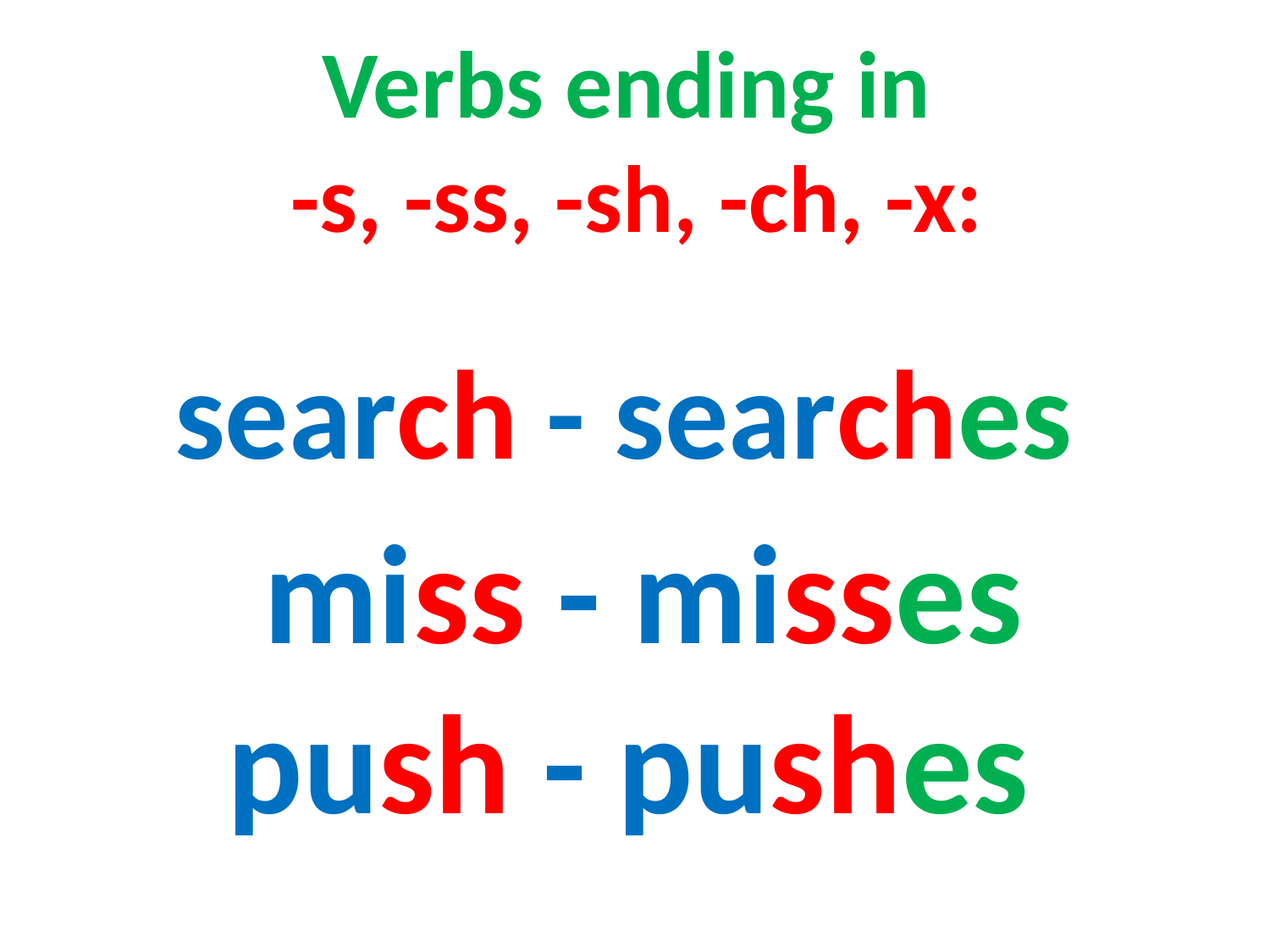

Verbs ending in
-s, -ss, -sh, -ch, -x:
search - searches
miss - misses
push - pushes